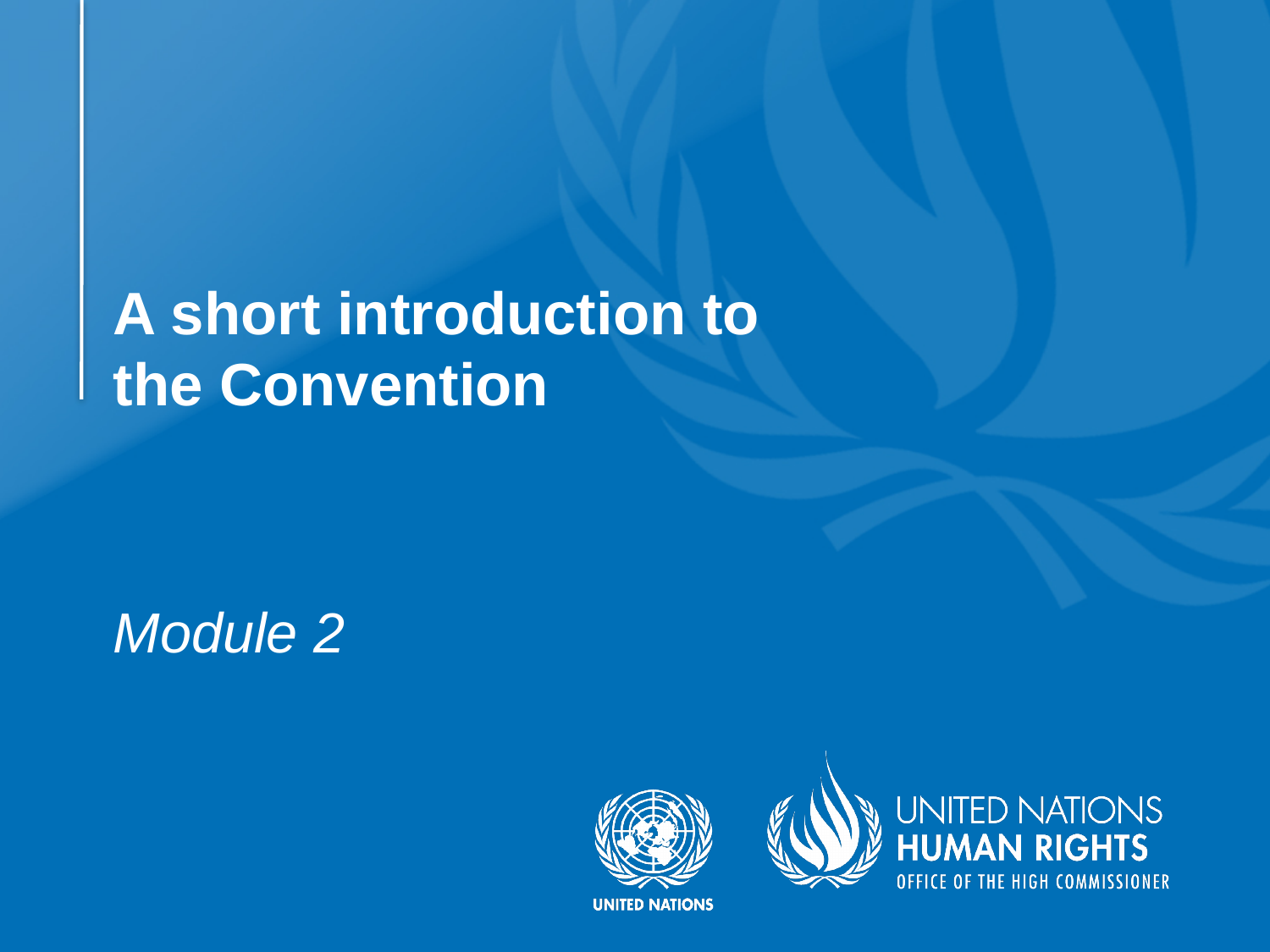

# A short introduction to the Convention
Module 2